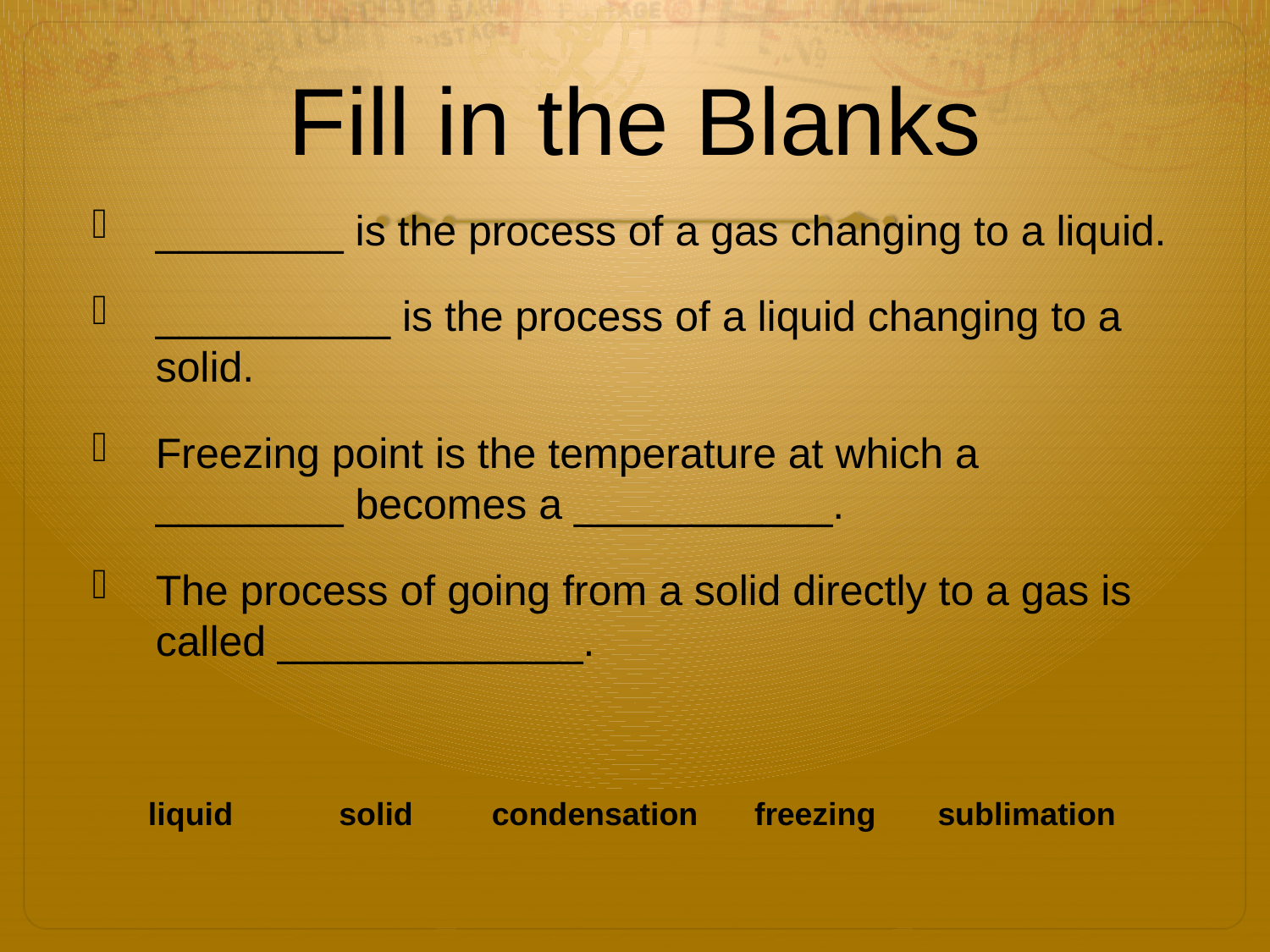

# Fill in the Blanks
________ is the process of a gas changing to a liquid.
__________ is the process of a liquid changing to a solid.
Freezing point is the temperature at which a ________ becomes a ___________.
The process of going from a solid directly to a gas is called _____________.
liquid
solid
condensation
freezing
sublimation